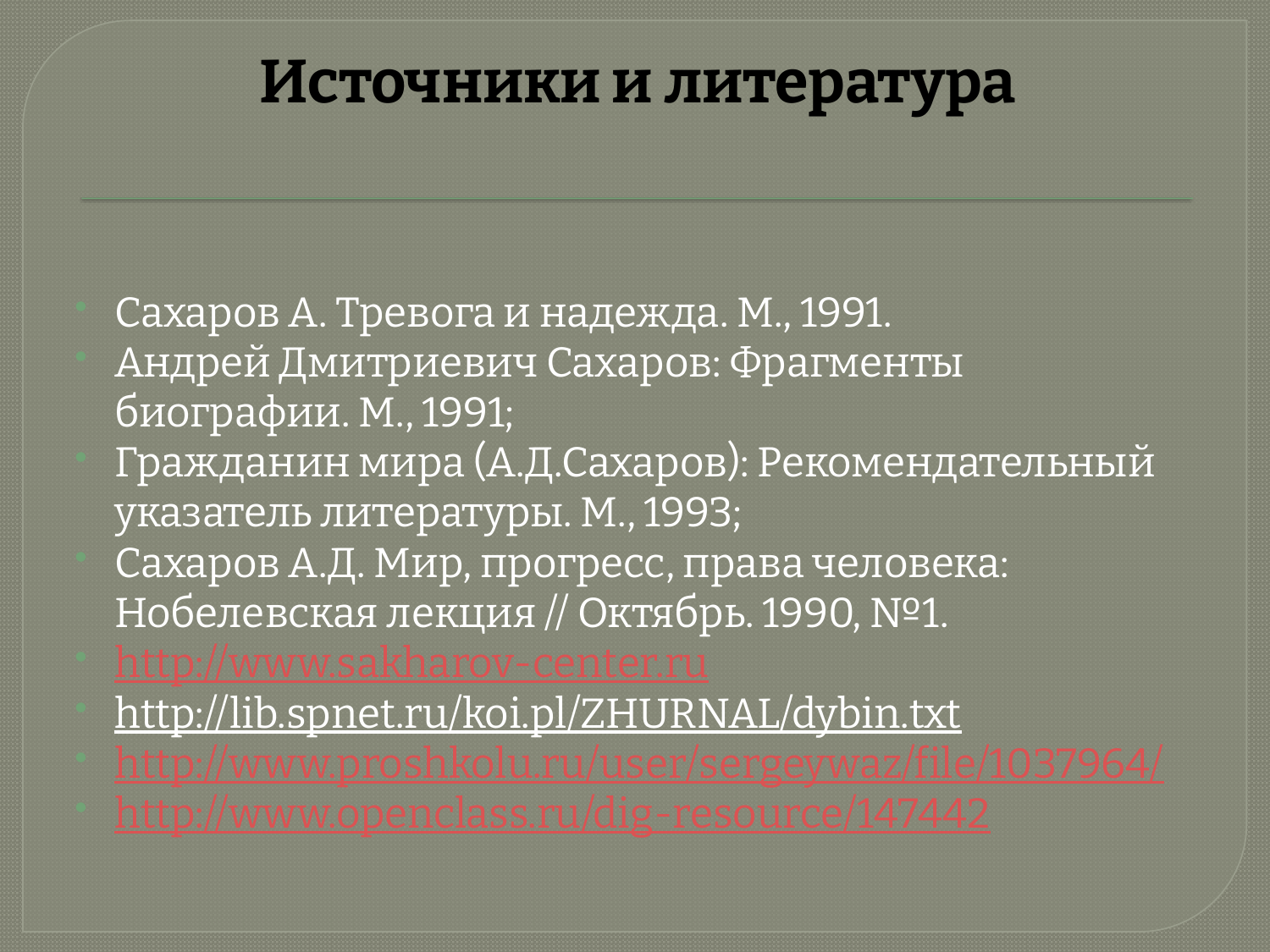

# Источники и литература

Сахаров А. Тревога и надежда. М., 1991.
Андрей Дмитриевич Сахаров: Фрагменты биографии. М., 1991;
Гражданин мира (А.Д.Сахаров): Рекомендательный указатель литературы. М., 1993;
Сахаров А.Д. Мир, прогресс, права человека: Нобелевская лекция // Октябрь. 1990, №1.
http://www.sakharov-center.ru
http://lib.spnet.ru/koi.pl/ZHURNAL/dybin.txt
http://www.proshkolu.ru/user/sergeywaz/file/1037964/
http://www.openclass.ru/dig-resource/147442